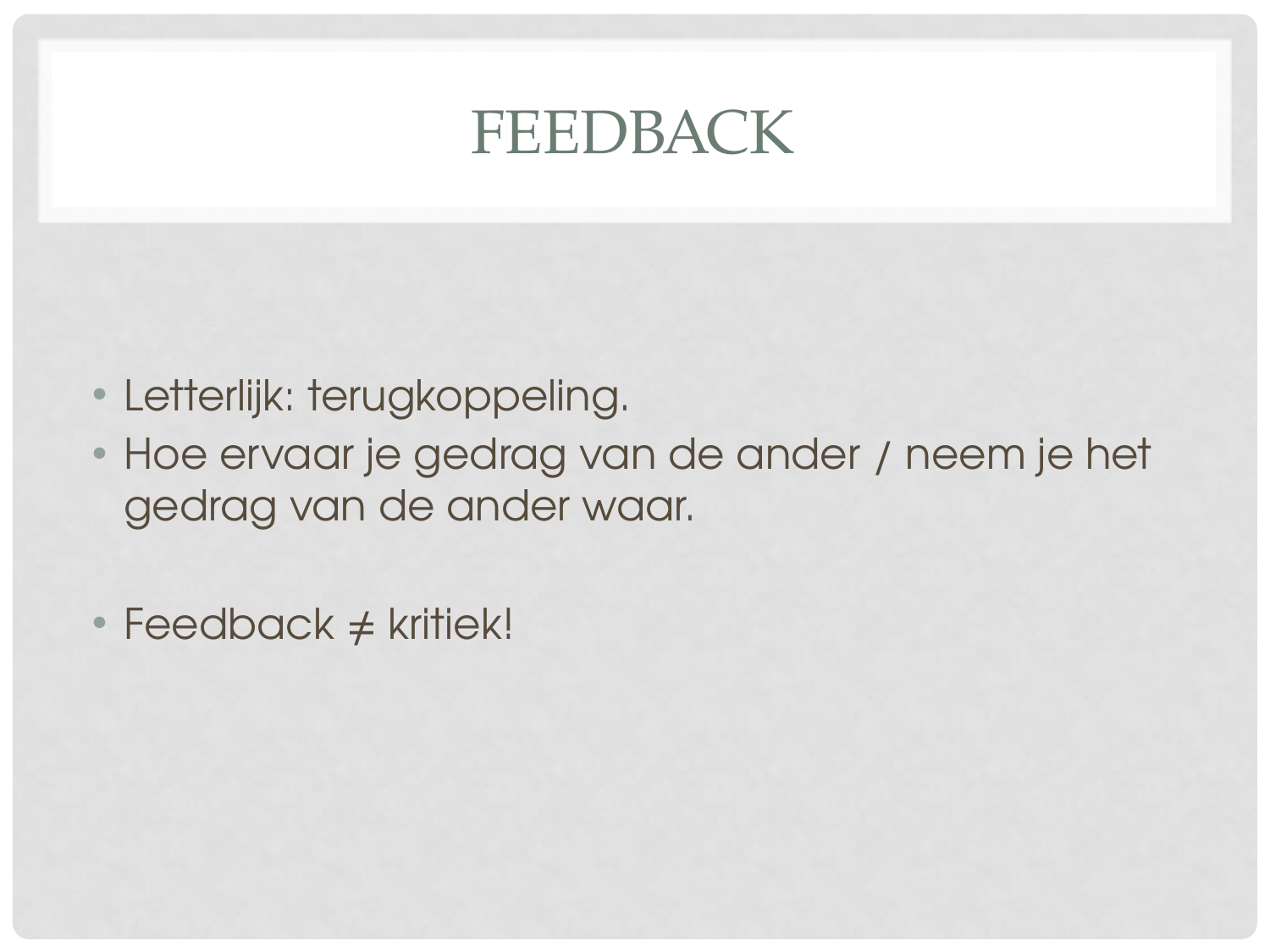

# feedback

Letterlijk: terugkoppeling.
Hoe ervaar je gedrag van de ander / neem je het gedrag van de ander waar.

Feedback ≠ kritiek!